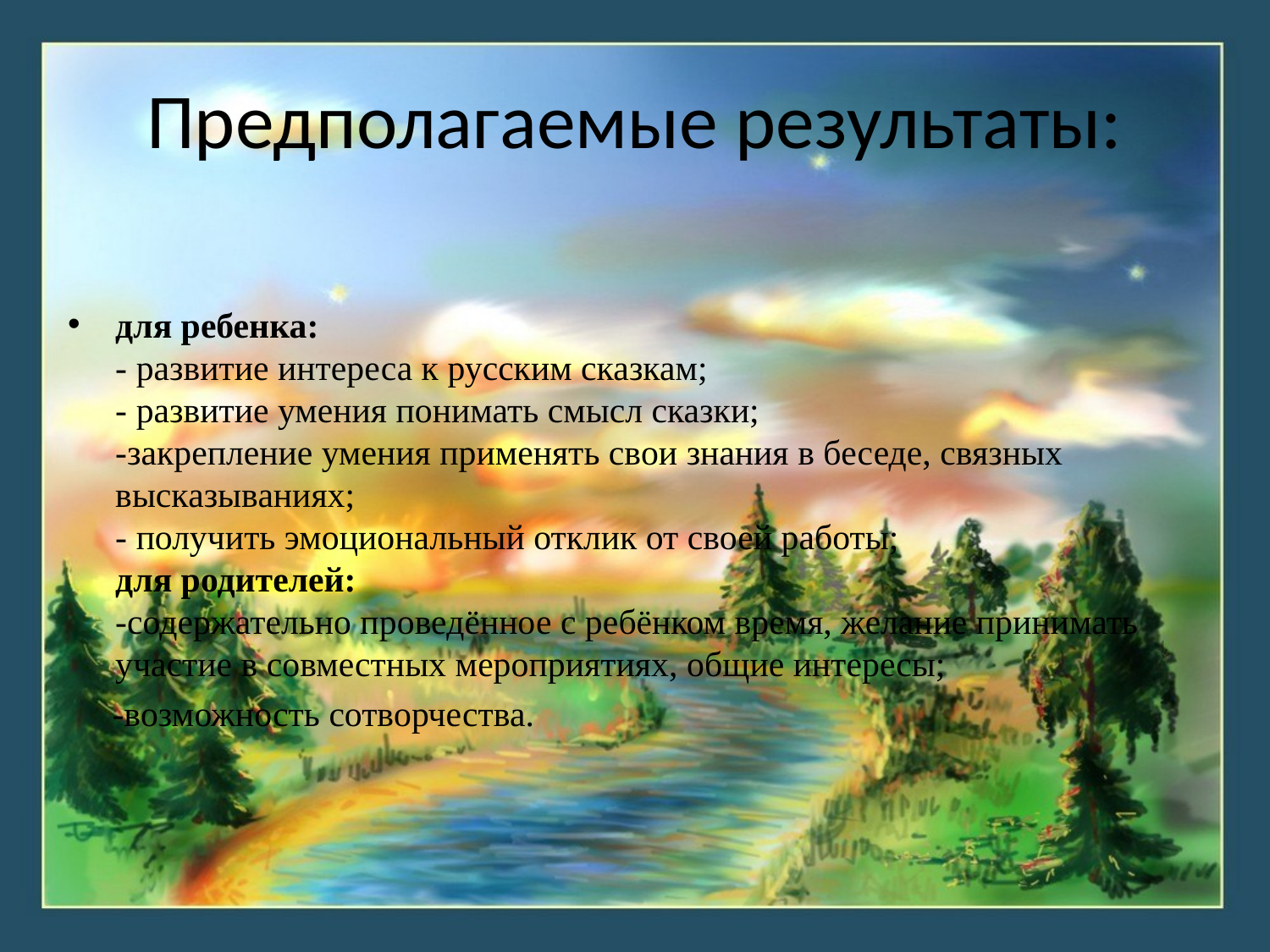

# Предполагаемые результаты:
для ребенка:
- развитие интереса к русским сказкам;
- развитие умения понимать смысл сказки;
-закрепление умения применять свои знания в беседе, связных высказываниях;
- получить эмоциональный отклик от своей работы;
для родителей:
-содержательно проведённое с ребёнком время, желание принимать участие в совместных мероприятиях, общие интересы;
     -возможность сотворчества.